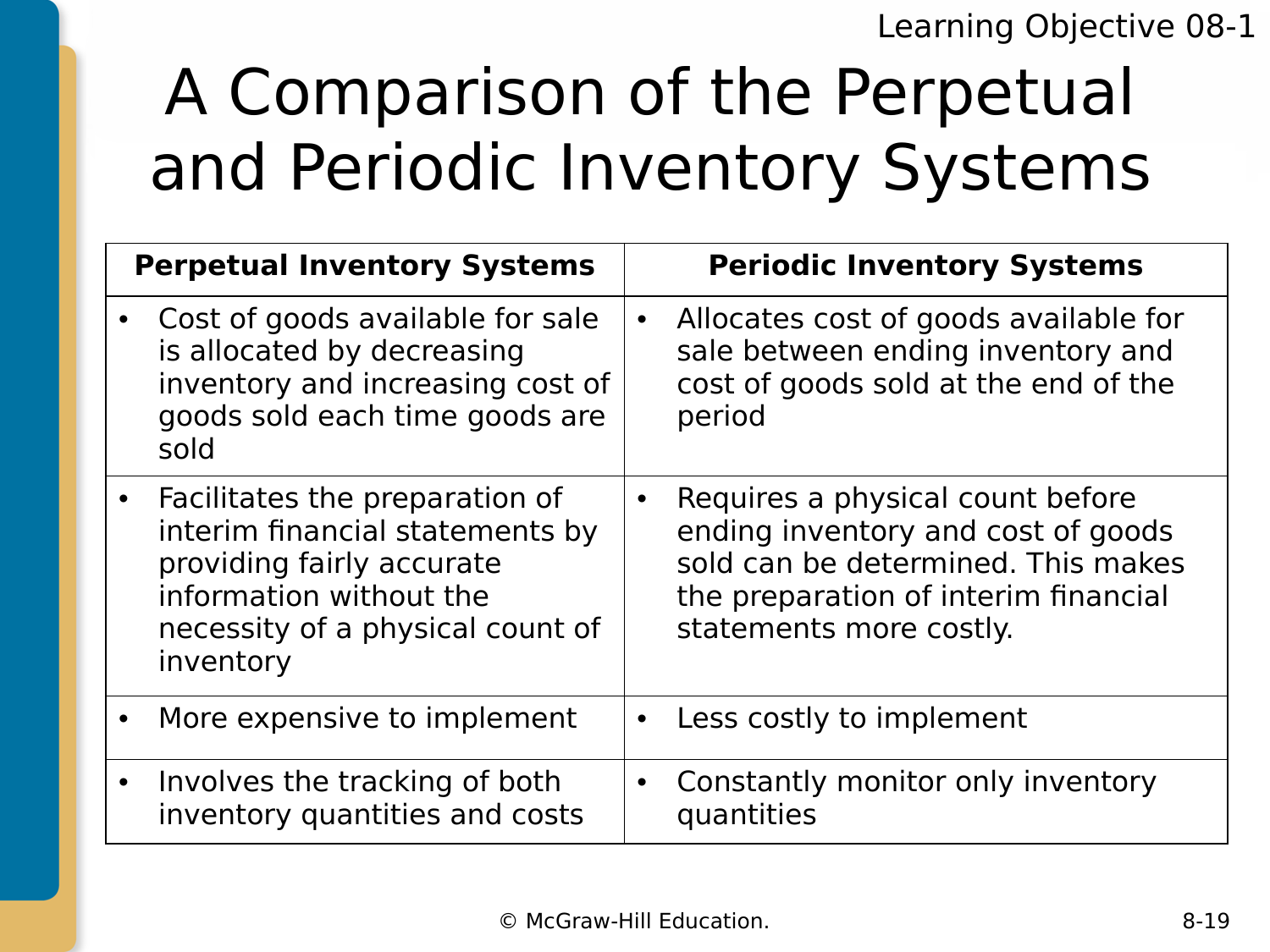

Learning Objective 08-1
# A Comparison of the Perpetual and Periodic Inventory Systems
| Perpetual Inventory Systems | Periodic Inventory Systems |
| --- | --- |
| Cost of goods available for sale is allocated by decreasing inventory and increasing cost of goods sold each time goods are sold | Allocates cost of goods available for sale between ending inventory and cost of goods sold at the end of the period |
| Facilitates the preparation of interim financial statements by providing fairly accurate information without the necessity of a physical count of inventory | Requires a physical count before ending inventory and cost of goods sold can be determined. This makes the preparation of interim financial statements more costly. |
| More expensive to implement | Less costly to implement |
| Involves the tracking of both inventory quantities and costs | Constantly monitor only inventory quantities |